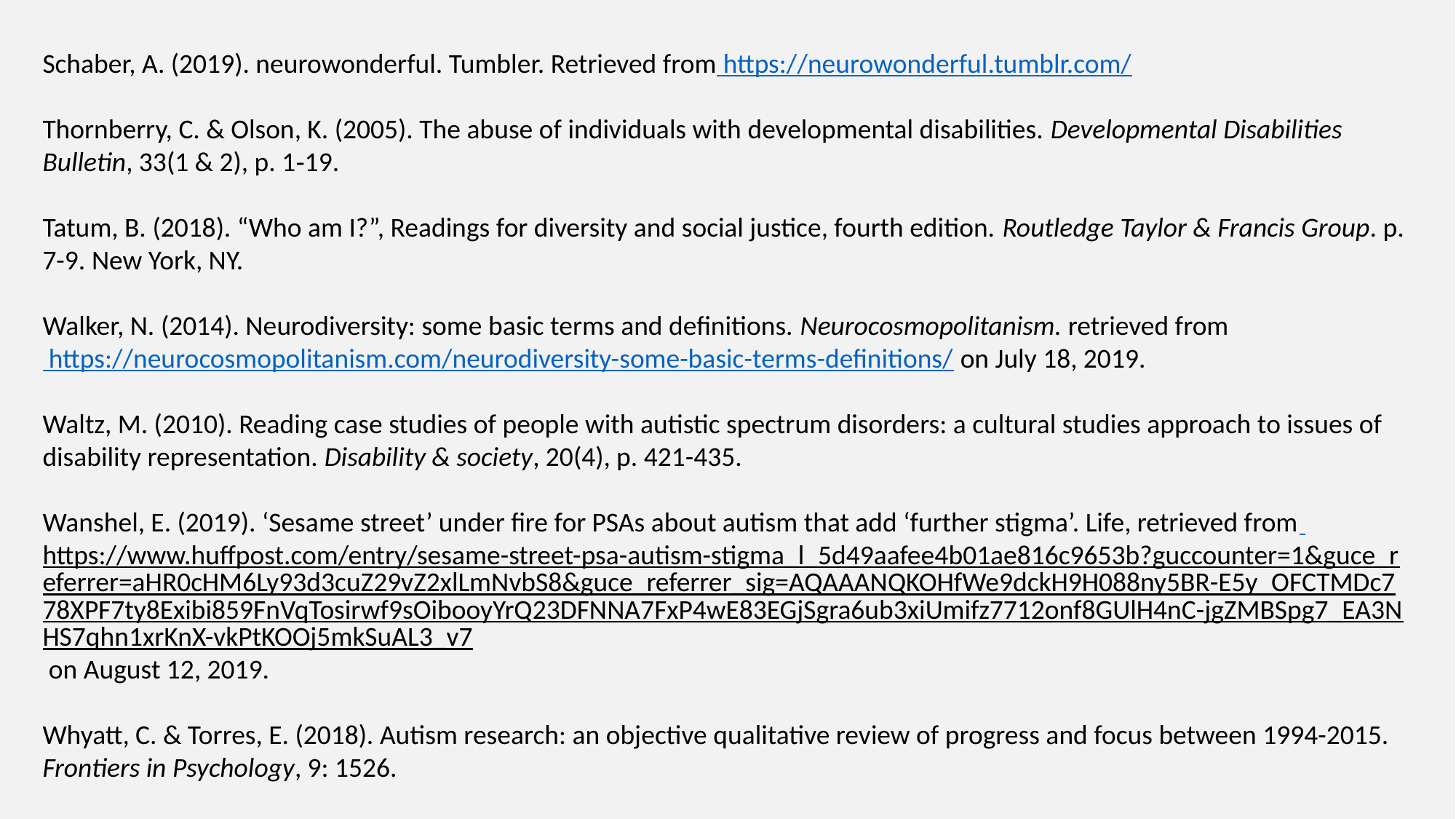

Schaber, A. (2019). neurowonderful. Tumbler. Retrieved from https://neurowonderful.tumblr.com/

Thornberry, C. & Olson, K. (2005). The abuse of individuals with developmental disabilities. Developmental Disabilities Bulletin, 33(1 & 2), p. 1‐19.

Tatum, B. (2018). “Who am I?”, Readings for diversity and social justice, fourth edition. Routledge Taylor & Francis Group. p. 7-9. New York, NY.

Walker, N. (2014). Neurodiversity: some basic terms and definitions. Neurocosmopolitanism. retrieved from https://neurocosmopolitanism.com/neurodiversity-some-basic-terms-definitions/ on July 18, 2019.

Waltz, M. (2010). Reading case studies of people with autistic spectrum disorders: a cultural studies approach to issues of disability representation. Disability & society, 20(4), p. 421-435.

Wanshel, E. (2019). ‘Sesame street’ under fire for PSAs about autism that add ‘further stigma’. Life, retrieved from https://www.huffpost.com/entry/sesame-street-psa-autism-stigma_l_5d49aafee4b01ae816c9653b?guccounter=1&guce_referrer=aHR0cHM6Ly93d3cuZ29vZ2xlLmNvbS8&guce_referrer_sig=AQAAANQKOHfWe9dckH9H088ny5BR-E5y_OFCTMDc778XPF7ty8Exibi859FnVqTosirwf9sOibooyYrQ23DFNNA7FxP4wE83EGjSgra6ub3xiUmifz7712onf8GUlH4nC-jgZMBSpg7_EA3NHS7qhn1xrKnX-vkPtKOOj5mkSuAL3_v7 on August 12, 2019.
Whyatt, C. & Torres, E. (2018). Autism research: an objective qualitative review of progress and focus between 1994-2015. Frontiers in Psychology, 9: 1526.